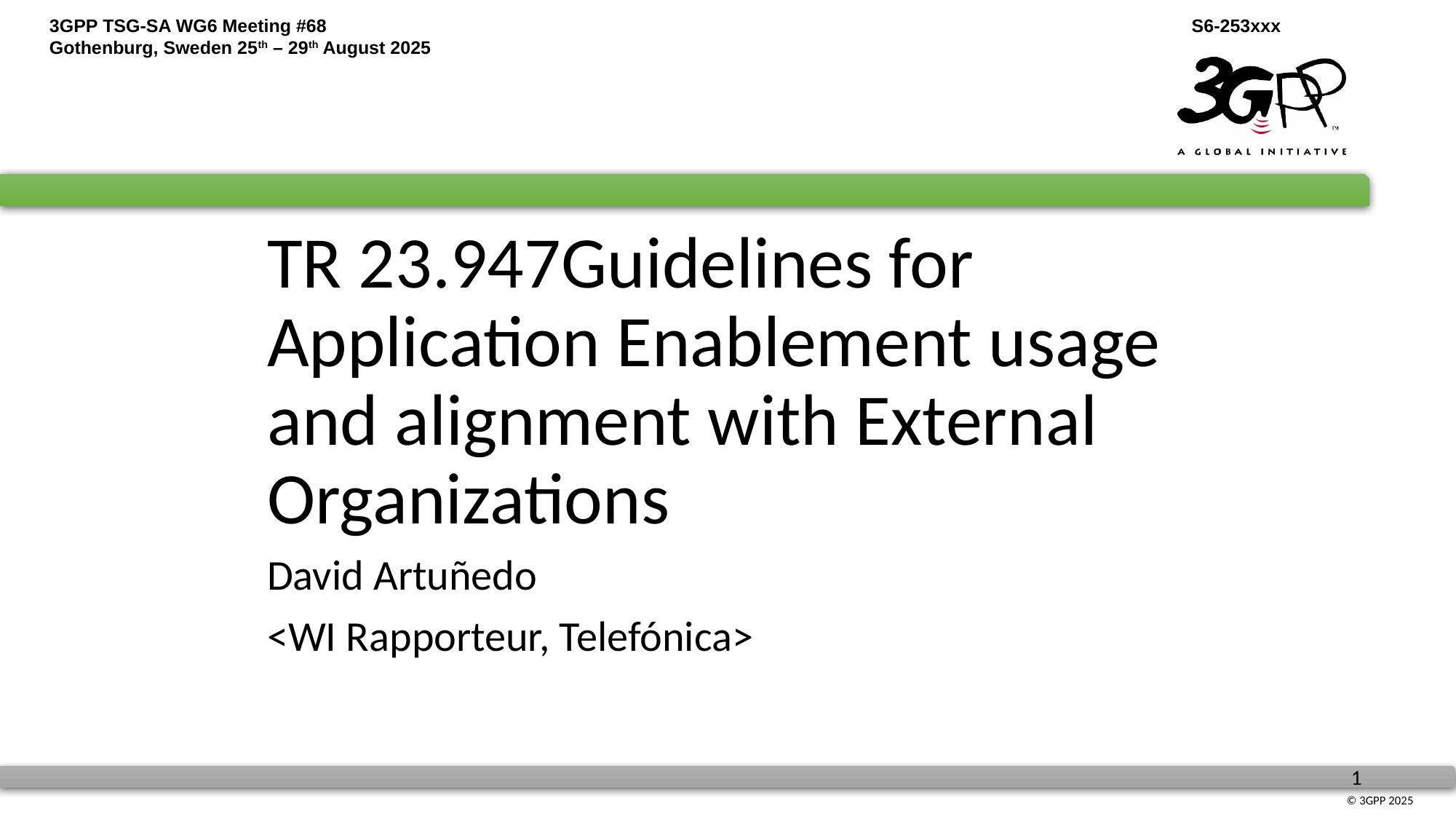

# TR 23.947Guidelines for Application Enablement usage and alignment with External Organizations
David Artuñedo
<WI Rapporteur, Telefónica>